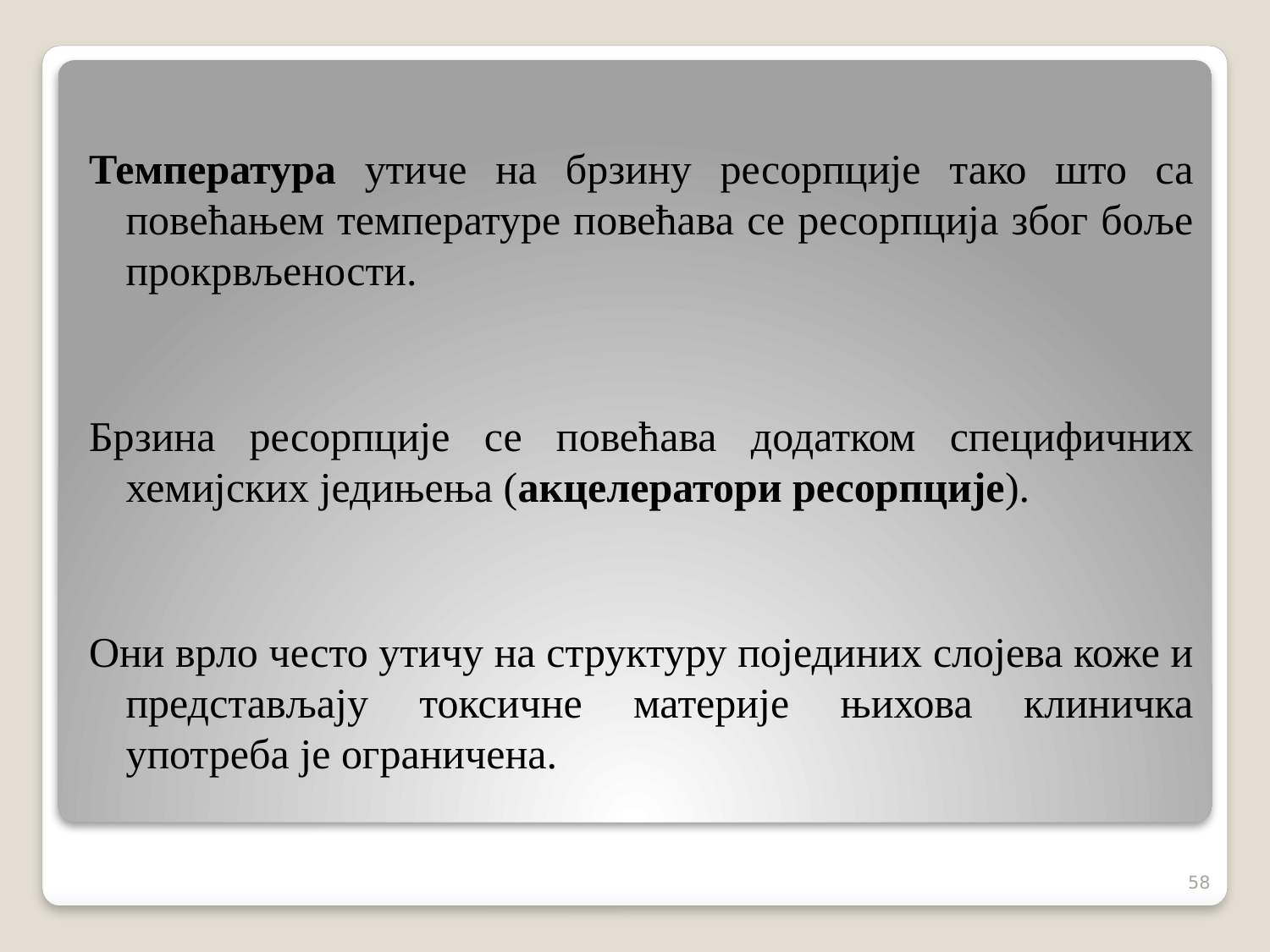

Температура утиче на брзину ресорпције тако што са повећањем температуре повећава се ресорпција због боље прокрвљености.

Брзина ресорпције се повећава додатком специфичних хемијских једињења (акцелератори ресорпције).

Они врло често утичу на структуру појединих слојева коже и представљају токсичне материје њихова клиничка употреба је ограничена.

58